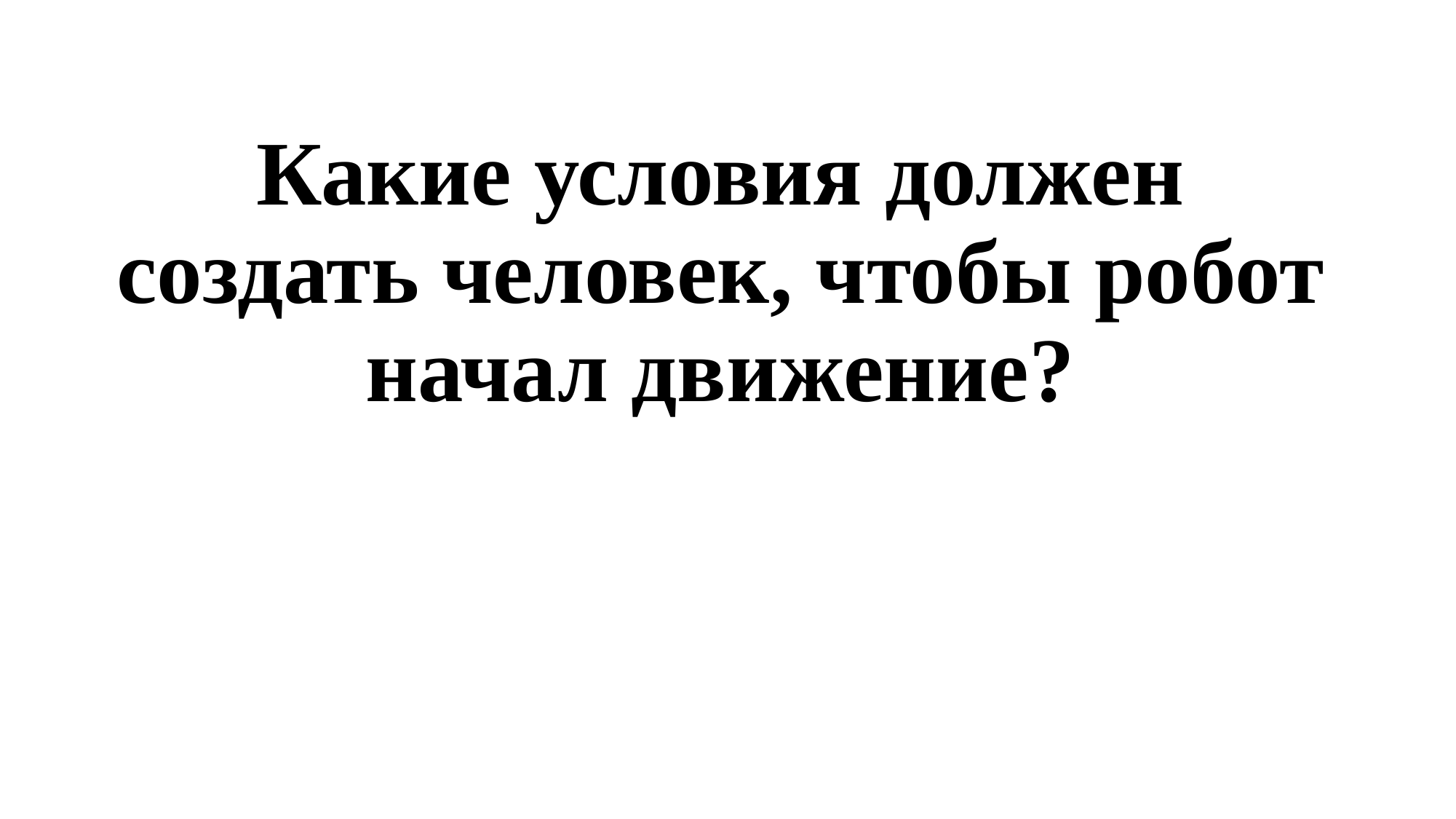

# Какие условия должен создать человек, чтобы робот начал движение?